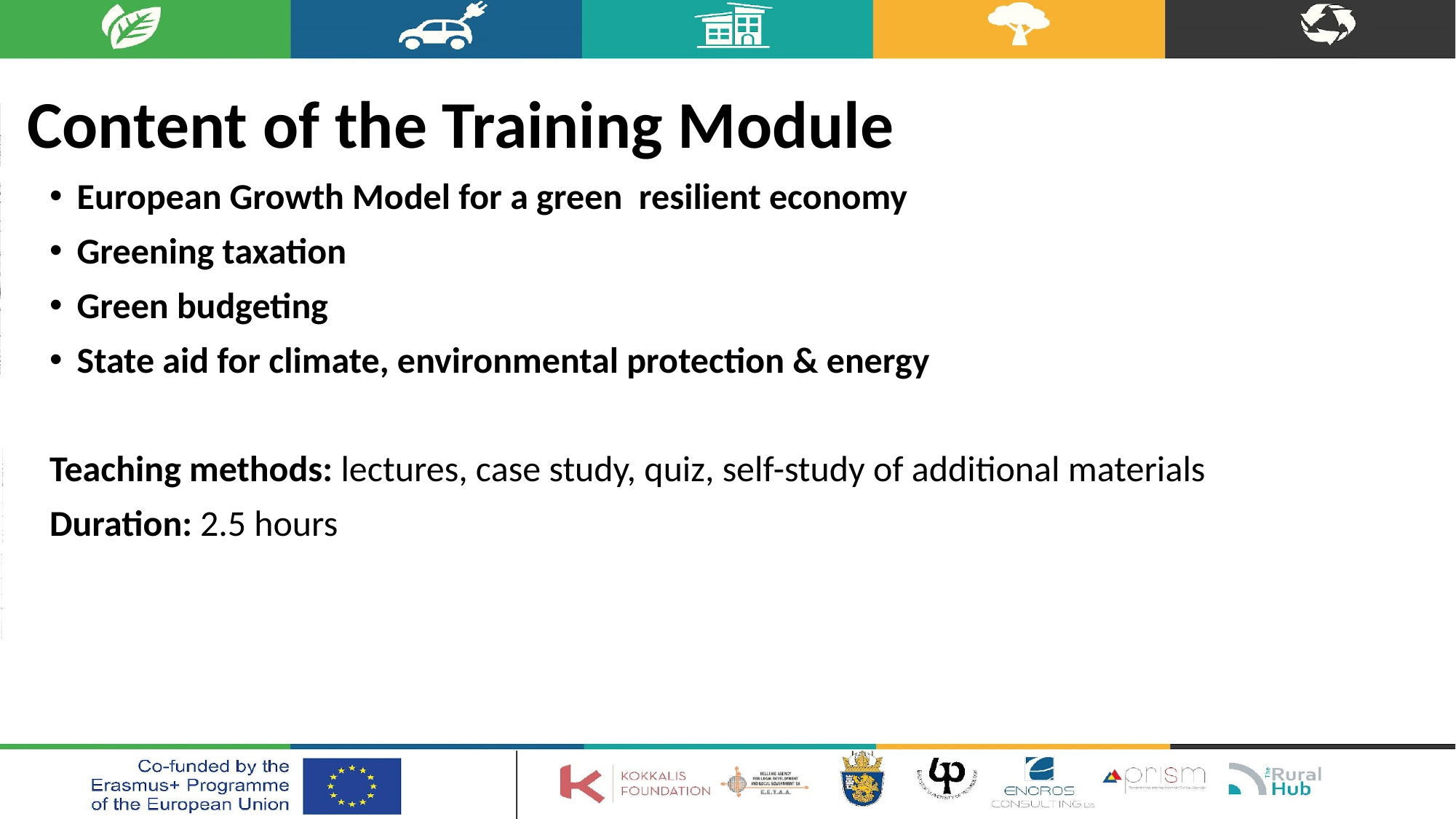

# Content of the Training Module
European Growth Model for a green  resilient economy
Greening taxation
Green budgeting
State aid for climate, environmental protection & energy

Teaching methods: lectures, case study, quiz, self-study of additional materials
Duration: 2.5 hours